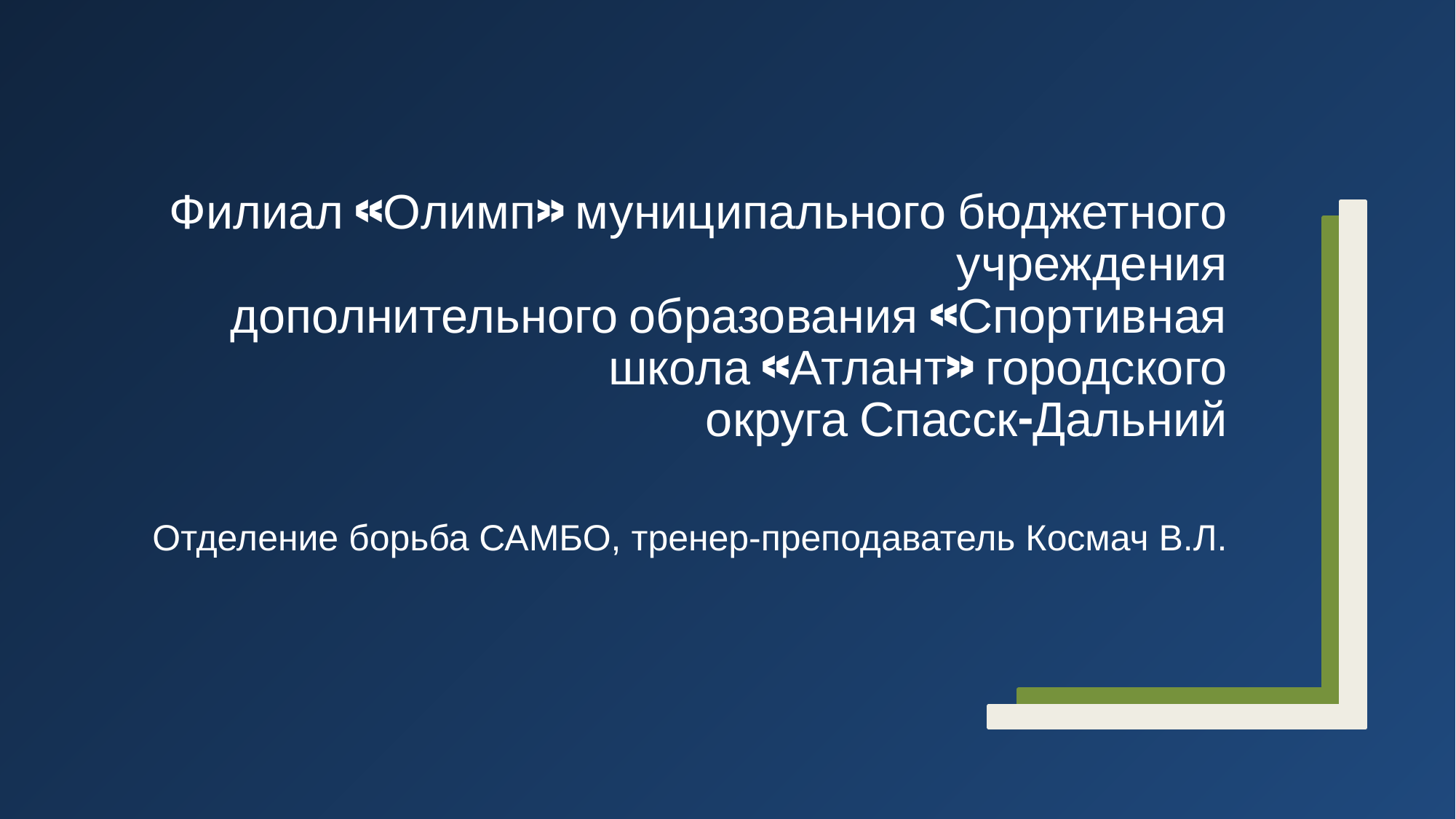

# Филиал «Олимп» муниципального бюджетного учреждения дополнительного образования «Спортивная школа «Атлант» городского округа Спасск-Дальний
Отделение борьба САМБО, тренер-преподаватель Космач В.Л.